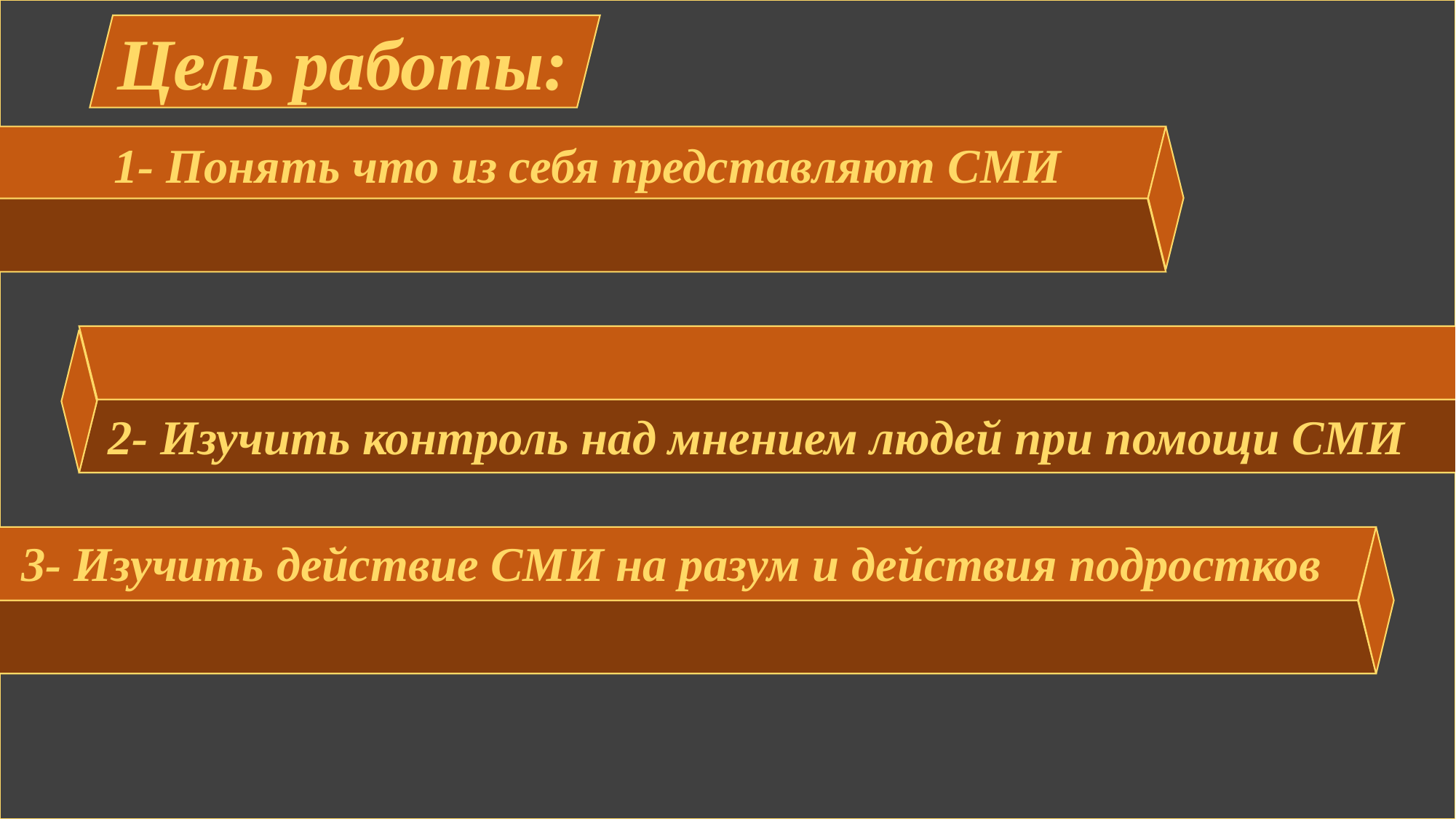

Цель работы:

1- Понять что из себя представляют СМИ

2- Изучить контроль над мнением людей при помощи СМИ
3- Изучить действие СМИ на разум и действия подростков